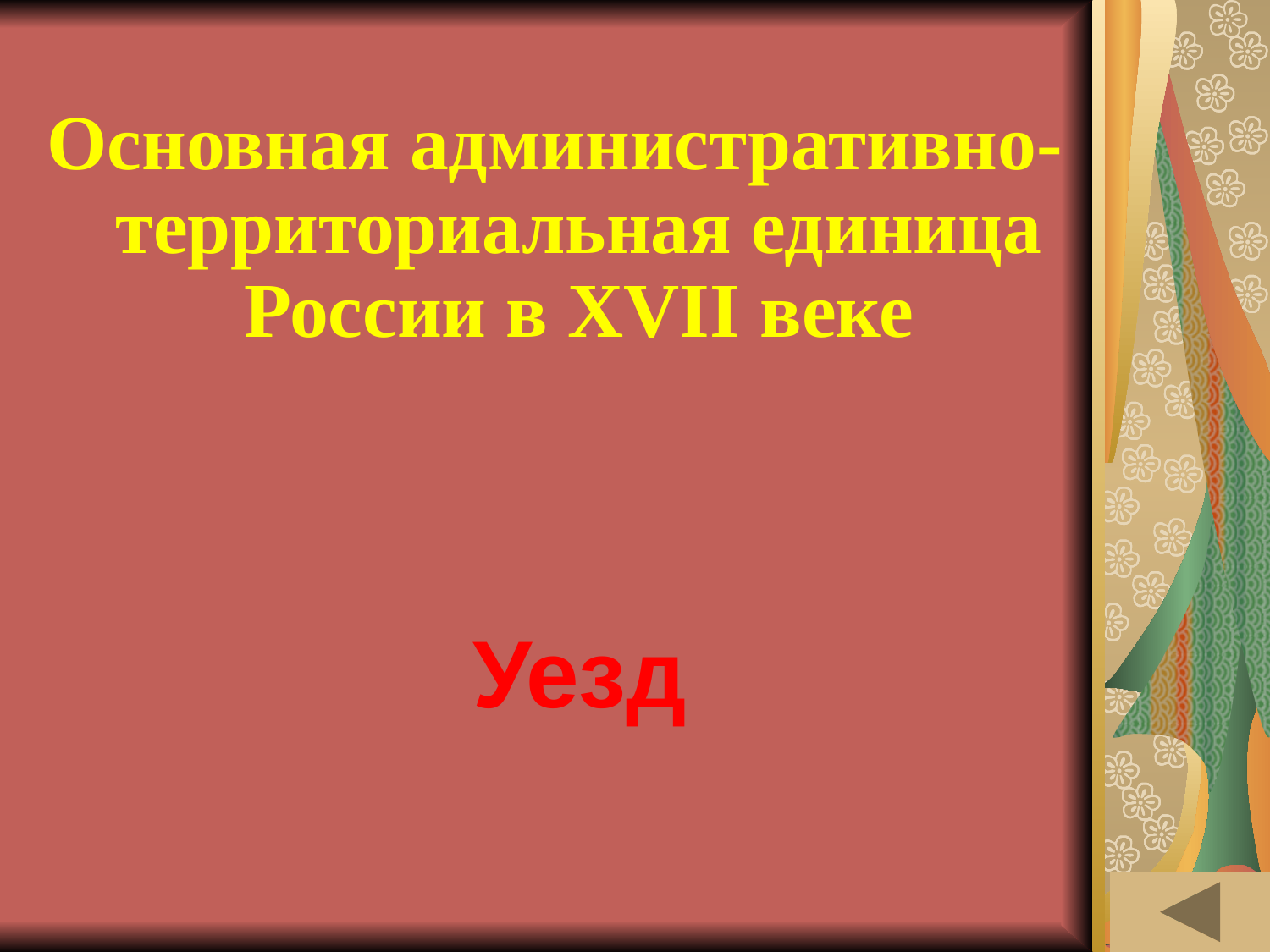

# ЛЕНТА ВРЕМЕНИ (20)
Основная административно-территориальная единица России в XVII веке
Уезд